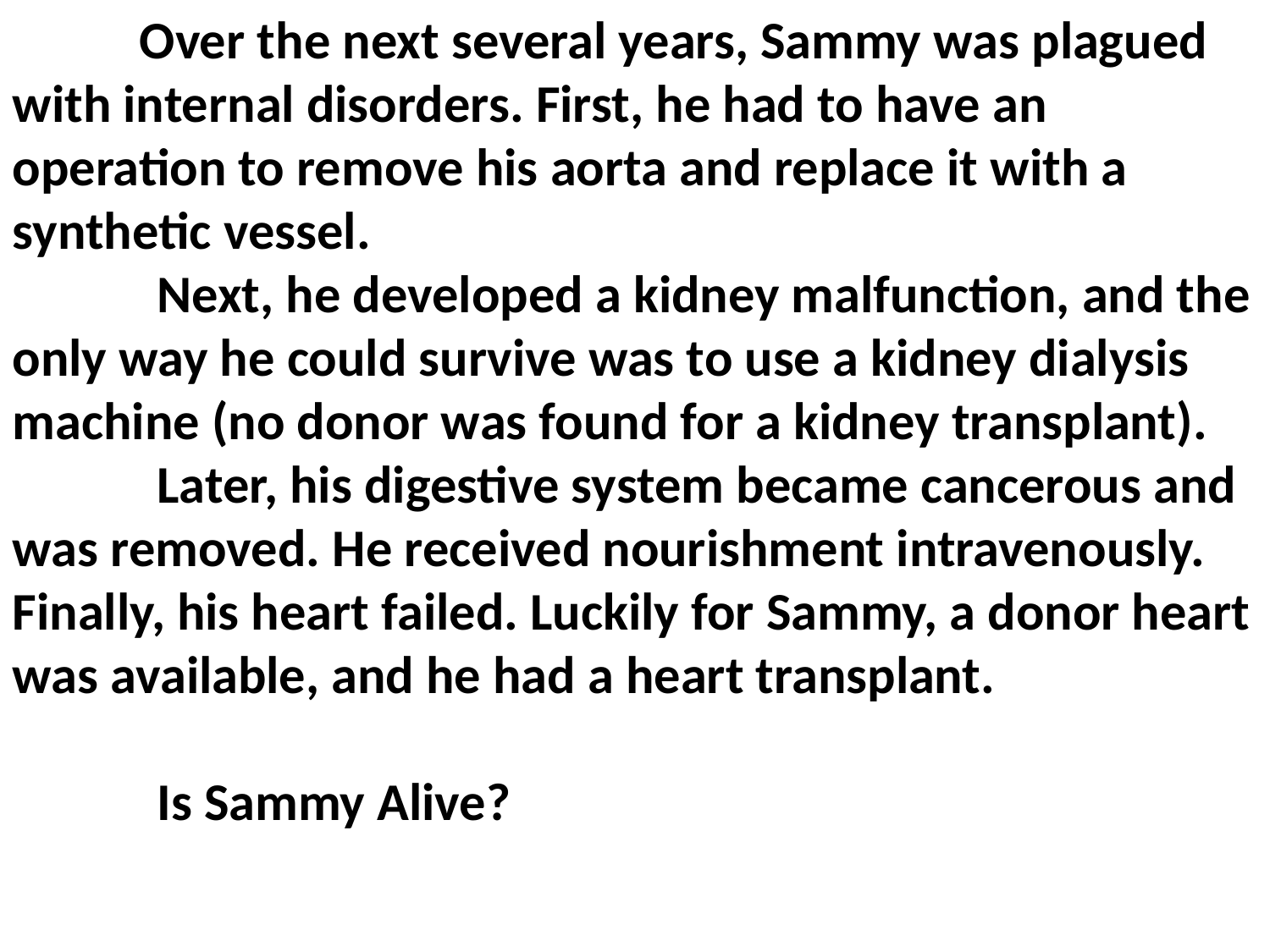

Over the next several years, Sammy was plagued with internal disorders. First, he had to have an operation to remove his aorta and replace it with a synthetic vessel.
            Next, he developed a kidney malfunction, and the only way he could survive was to use a kidney dialysis machine (no donor was found for a kidney transplant).
            Later, his digestive system became cancerous and was removed. He received nourishment intravenously. Finally, his heart failed. Luckily for Sammy, a donor heart was available, and he had a heart transplant.

            Is Sammy Alive?